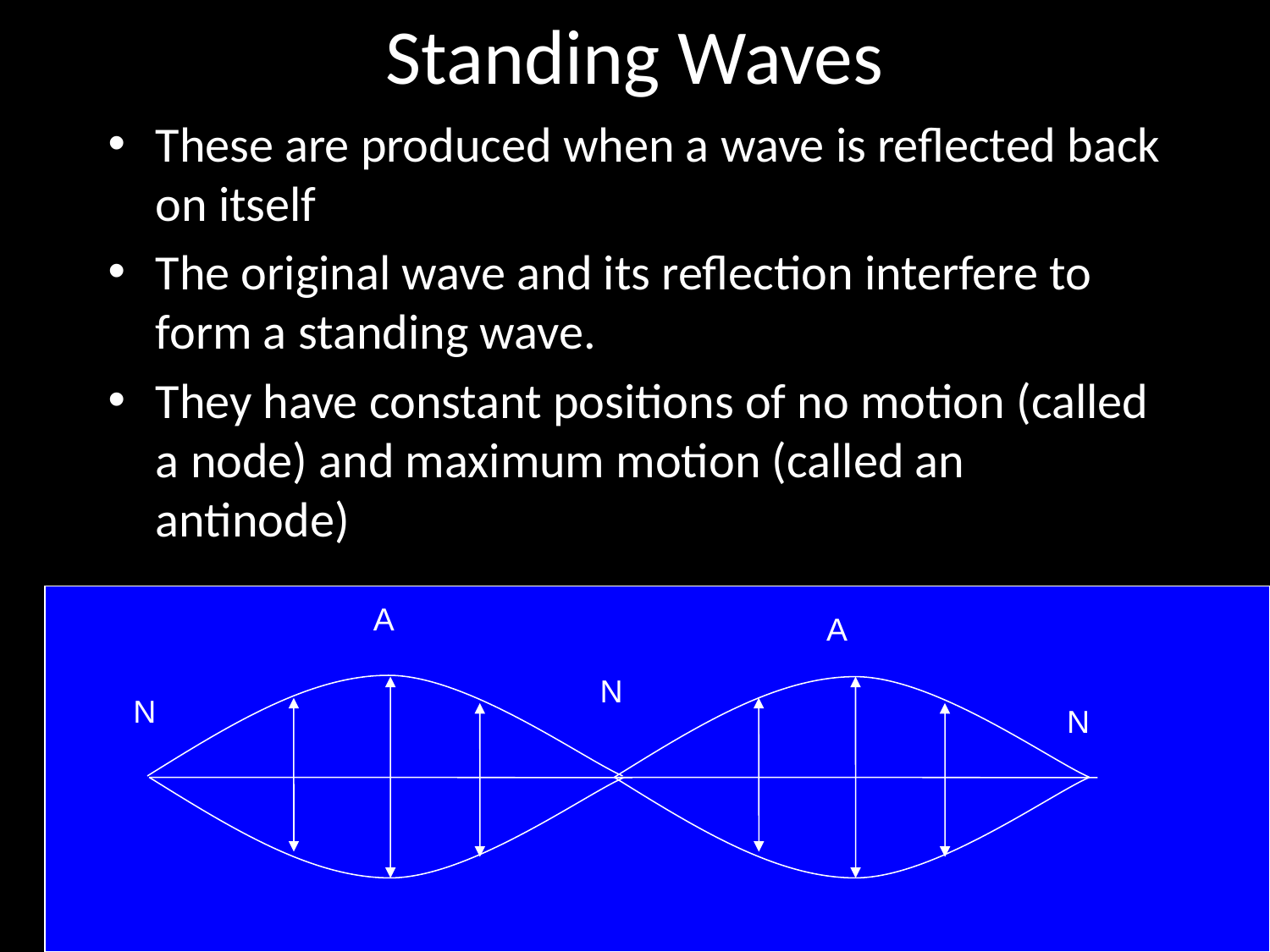

# Standing Waves
These are produced when a wave is reflected back on itself
The original wave and its reflection interfere to form a standing wave.
They have constant positions of no motion (called a node) and maximum motion (called an antinode)

A
A
N

N
N

11